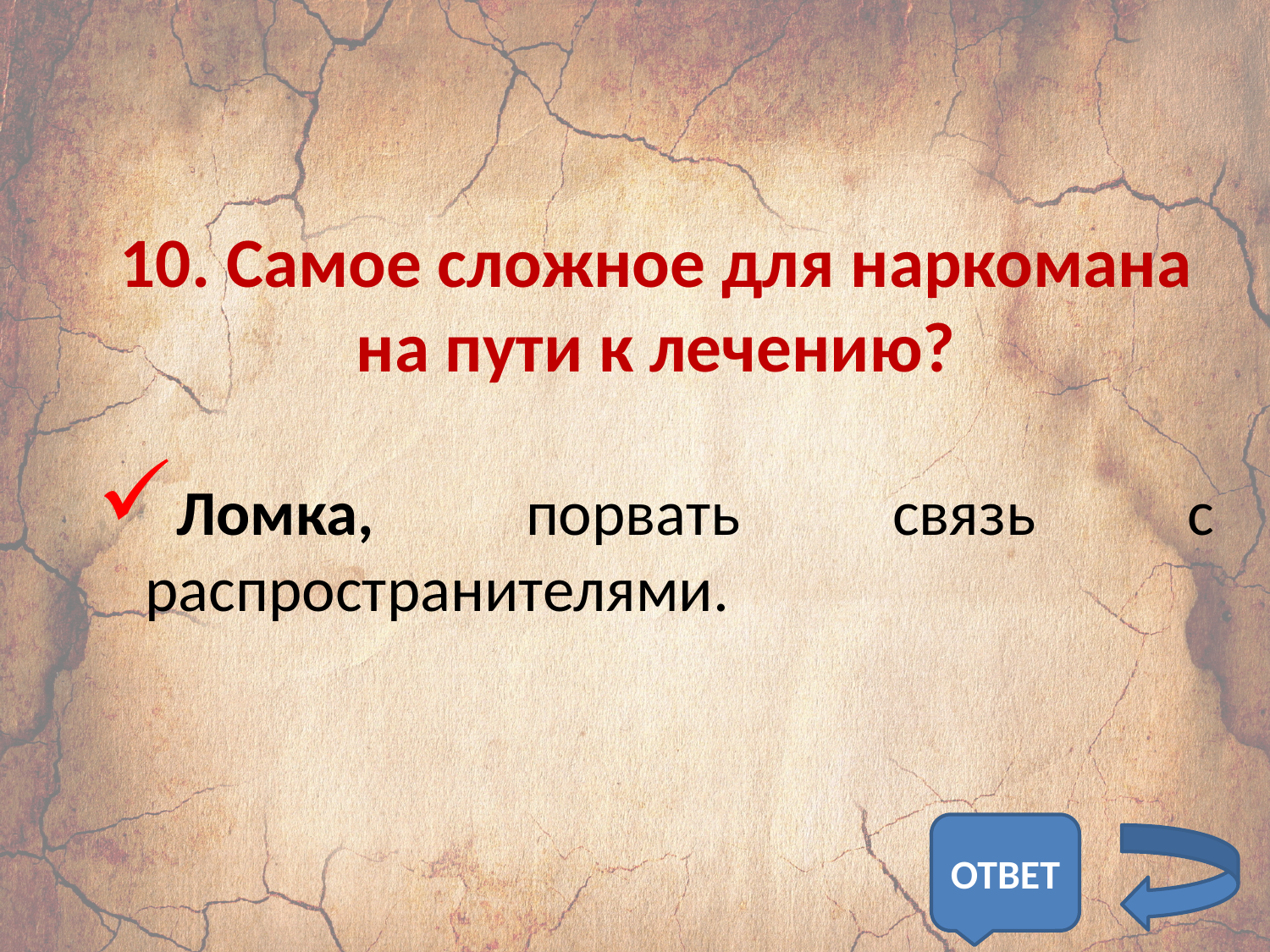

# 10. Самое сложное для наркомана на пути к лечению?
Ломка, порвать связь с распространителями.
ОТВЕТ